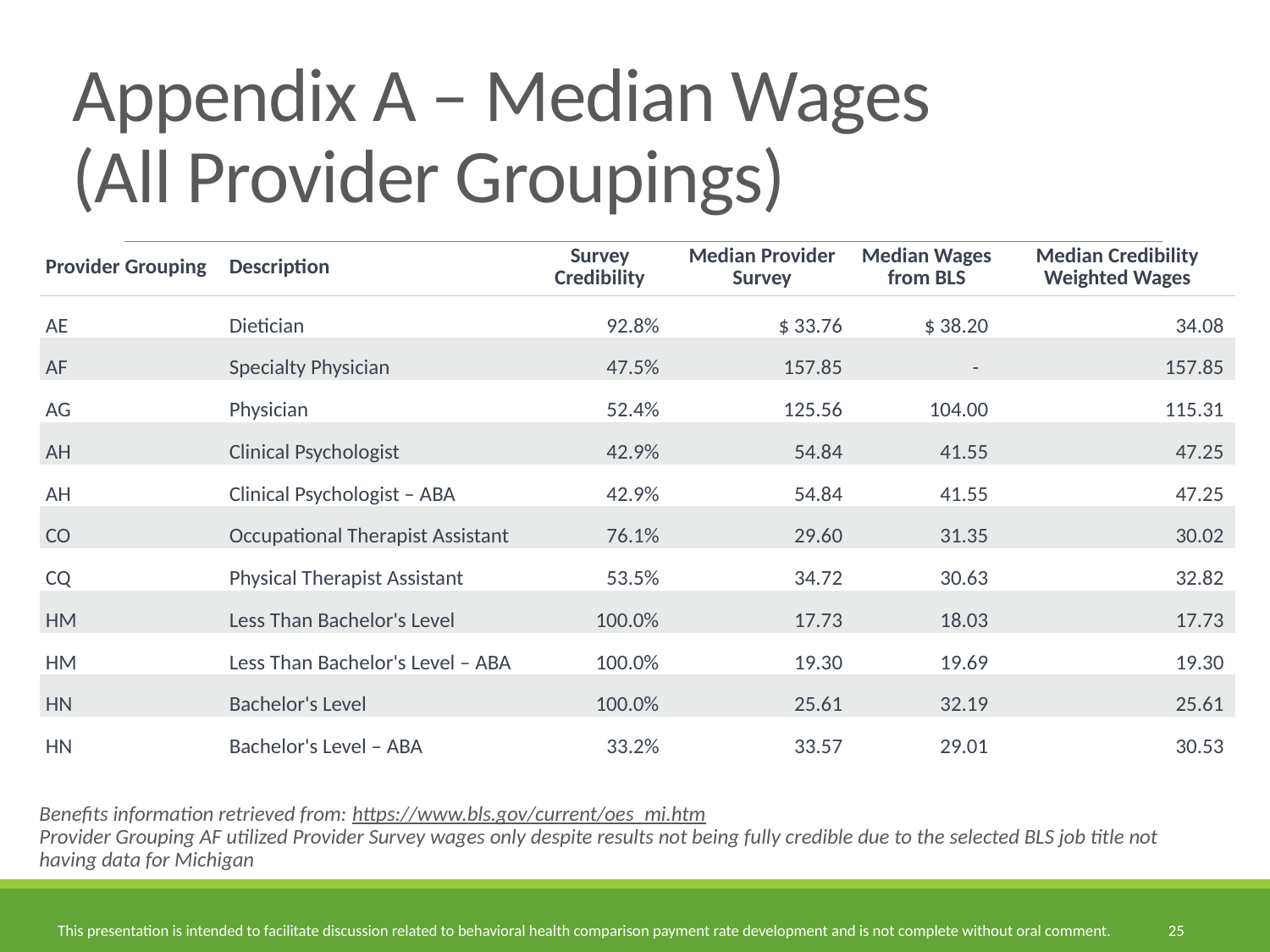

# Appendix A – Median Wages (All Provider Groupings)
| Provider Grouping | Description | Survey Credibility | Median Provider Survey | Median Wages from BLS | Median Credibility Weighted Wages |
| --- | --- | --- | --- | --- | --- |
| AE | Dietician | 92.8% | $ 33.76 | $ 38.20 | 34.08 |
| AF | Specialty Physician | 47.5% | 157.85 | - | 157.85 |
| AG | Physician | 52.4% | 125.56 | 104.00 | 115.31 |
| AH | Clinical Psychologist | 42.9% | 54.84 | 41.55 | 47.25 |
| AH | Clinical Psychologist – ABA | 42.9% | 54.84 | 41.55 | 47.25 |
| CO | Occupational Therapist Assistant | 76.1% | 29.60 | 31.35 | 30.02 |
| CQ | Physical Therapist Assistant | 53.5% | 34.72 | 30.63 | 32.82 |
| HM | Less Than Bachelor's Level | 100.0% | 17.73 | 18.03 | 17.73 |
| HM | Less Than Bachelor's Level – ABA | 100.0% | 19.30 | 19.69 | 19.30 |
| HN | Bachelor's Level | 100.0% | 25.61 | 32.19 | 25.61 |
| HN | Bachelor's Level – ABA | 33.2% | 33.57 | 29.01 | 30.53 |
Benefits information retrieved from: https://www.bls.gov/current/oes_mi.htm
Provider Grouping AF utilized Provider Survey wages only despite results not being fully credible due to the selected BLS job title not having data for Michigan
25
This presentation is intended to facilitate discussion related to behavioral health comparison payment rate development and is not complete without oral comment.